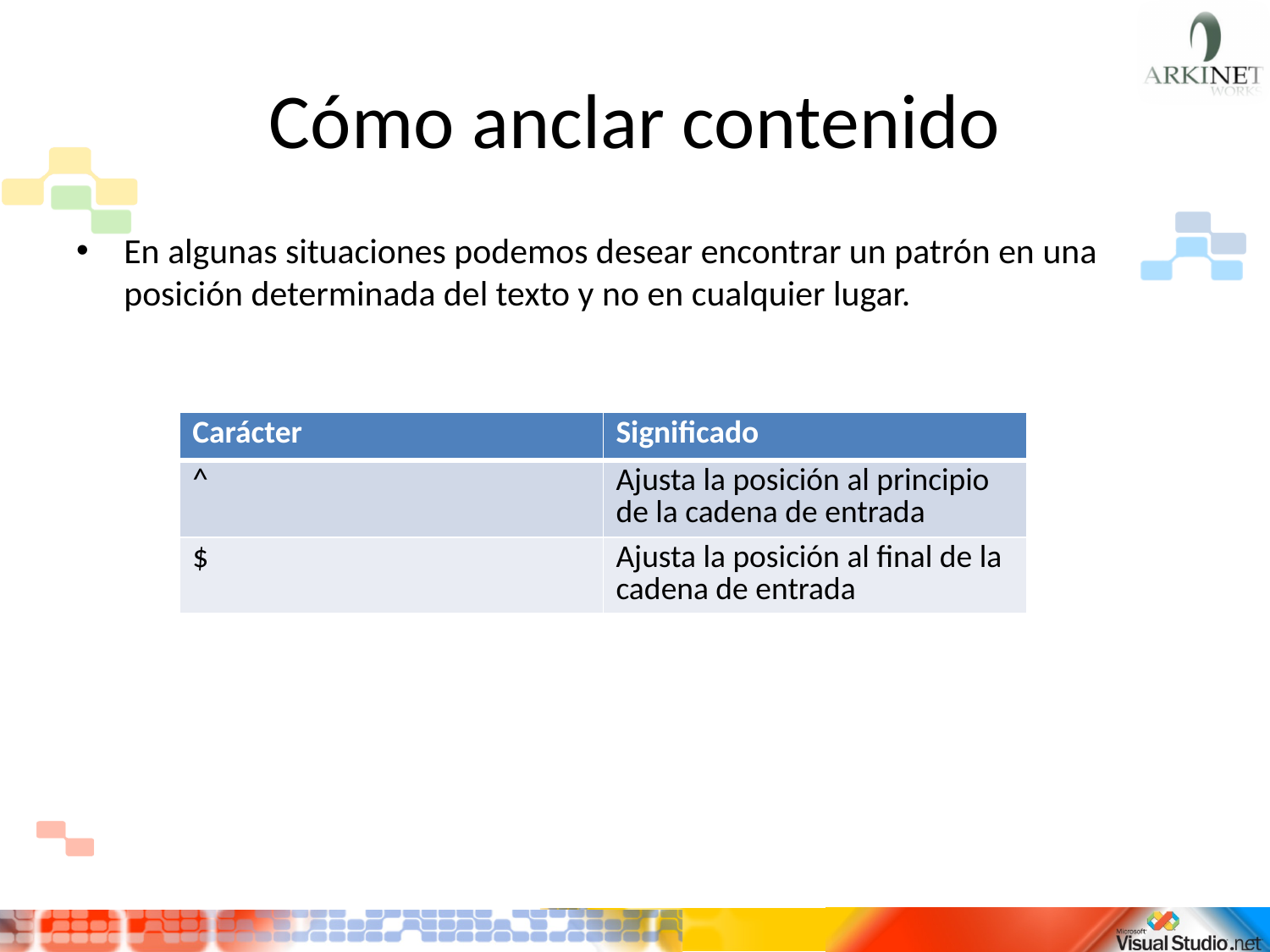

# Cómo anclar contenido
En algunas situaciones podemos desear encontrar un patrón en una posición determinada del texto y no en cualquier lugar.
| Carácter | Significado |
| --- | --- |
| ^ | Ajusta la posición al principio de la cadena de entrada |
| $ | Ajusta la posición al final de la cadena de entrada |